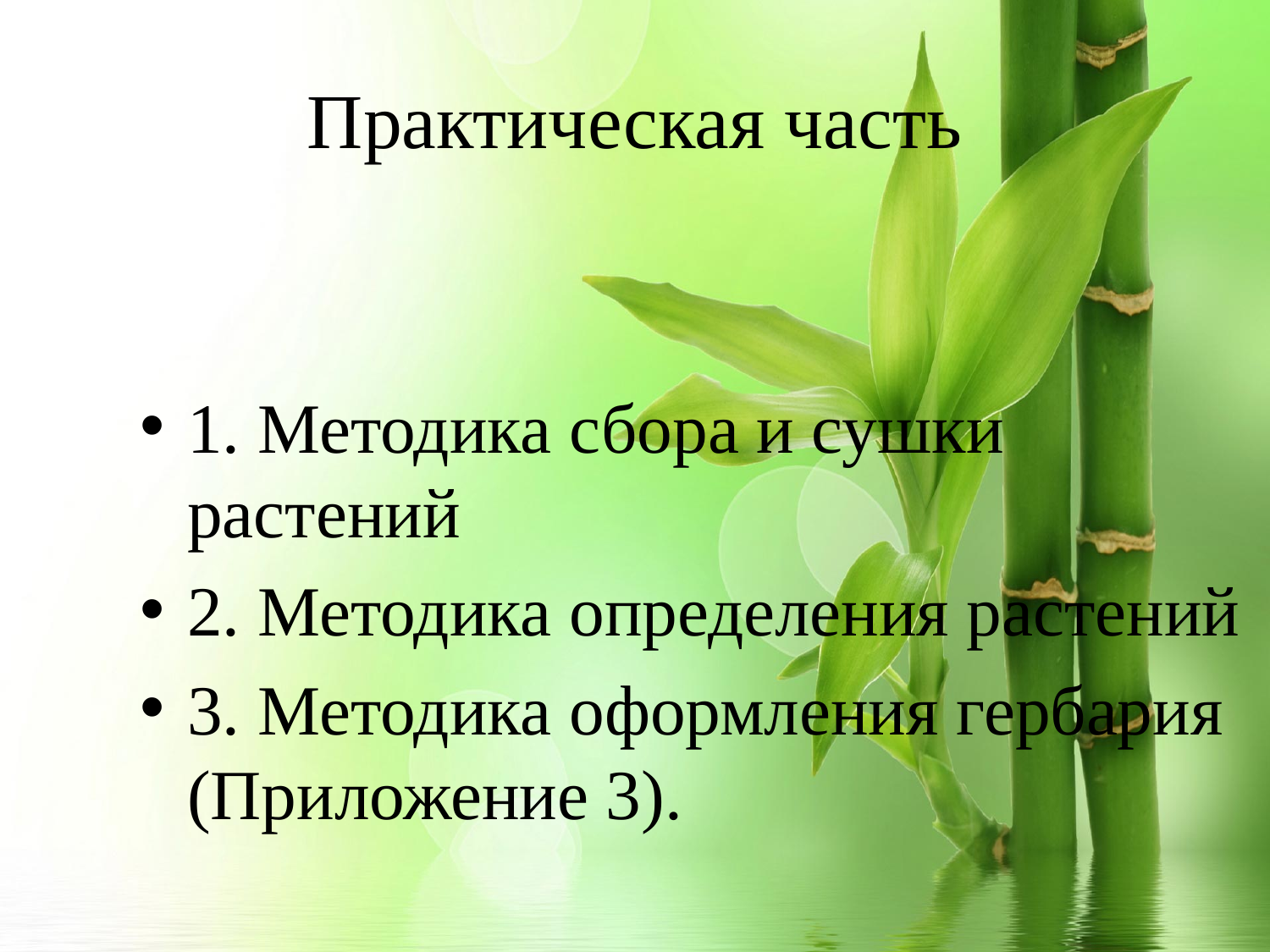

# Практическая часть
1. Методика сбора и сушки растений
2. Методика определения растений
3. Методика оформления гербария (Приложение 3).